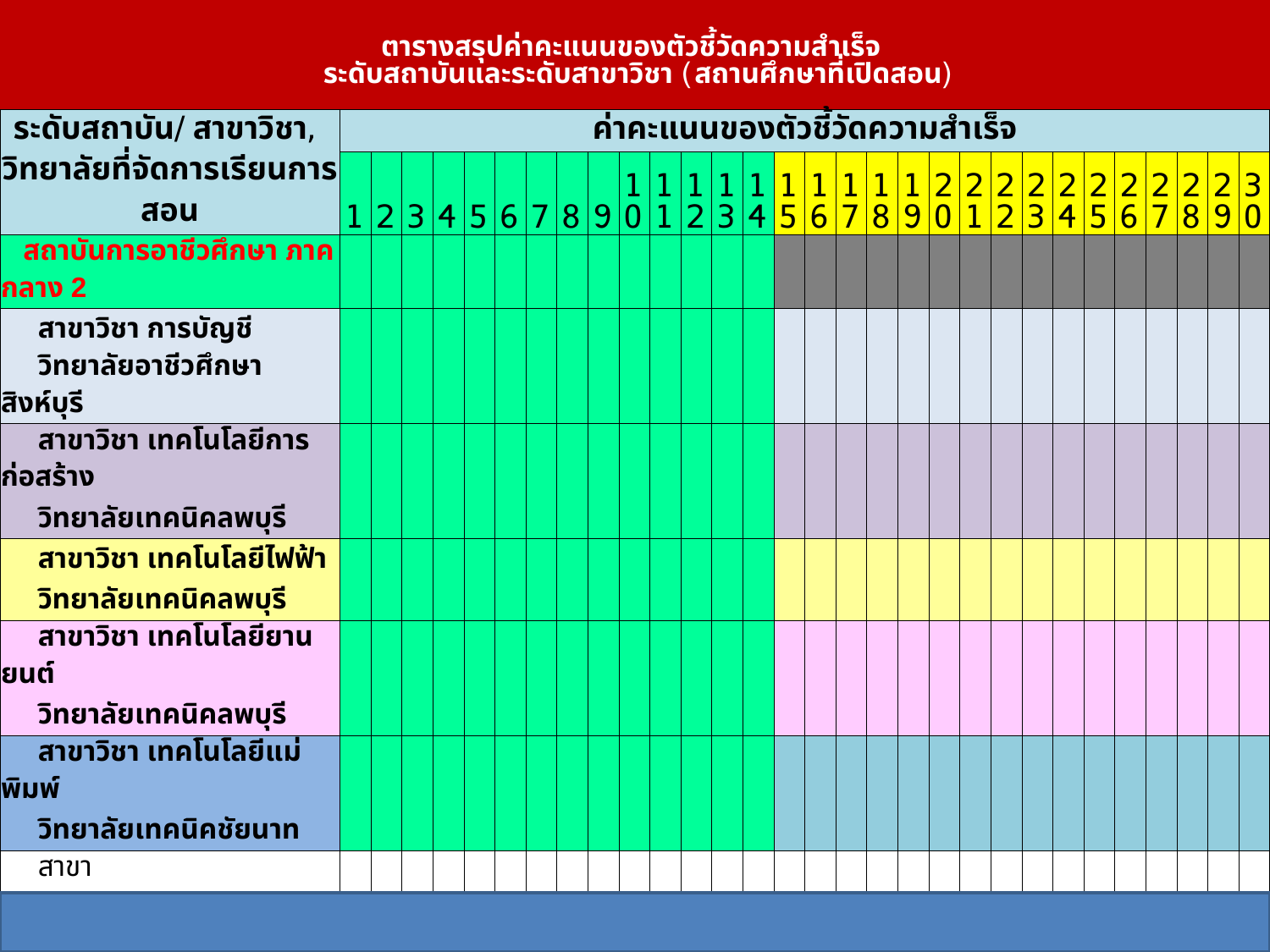

| ตารางสรุปค่าคะแนนของตัวชี้วัดความสำเร็จ ระดับสถาบันและระดับสาขาวิชา (สถานศึกษาที่เปิดสอน) |  |  |  |  |  |  |  |  |  |  |  |  |  |  |  |  |  |  |  |  |  |  |  |  |  |  |  |  |  |  |
| --- | --- | --- | --- | --- | --- | --- | --- | --- | --- | --- | --- | --- | --- | --- | --- | --- | --- | --- | --- | --- | --- | --- | --- | --- | --- | --- | --- | --- | --- | --- |
|  |  |  |  |  |  |  |  |  |  |  |  |  |  |  |  |  |  |  |  |  |  |  |  |  |  |  |  |  |  |  |
| ระดับสถาบัน/สาขาวิชา, วิทยาลัยที่จัดการเรียนการสอน | ค่าคะแนนของตัวชี้วัดความสำเร็จ |  |  |  |  |  |  |  |  |  |  |  |  |  |  |  |  |  |  |  |  |  |  |  |  |  |  |  |  |  |
|  | 1 | 2 | 3 | 4 | 5 | 6 | 7 | 8 | 9 | 10 | 11 | 12 | 13 | 14 | 15 | 16 | 17 | 18 | 19 | 20 | 21 | 22 | 23 | 24 | 25 | 26 | 27 | 28 | 29 | 30 |
| สถาบันการอาชีวศึกษา ภาคกลาง 2 |  |  |  |  |  |  |  |  |  |  |  |  |  |  |  |  |  |  |  |  |  |  |  |  |  |  |  |  |  |  |
| สาขาวิชา การบัญชี |  |  |  |  |  |  |  |  |  |  |  |  |  |  |  |  |  |  |  |  |  |  |  |  |  |  |  |  |  |  |
| วิทยาลัยอาชีวศึกษาสิงห์บุรี |  |  |  |  |  |  |  |  |  |  |  |  |  |  |  |  |  |  |  |  |  |  |  |  |  |  |  |  |  |  |
| สาขาวิชา เทคโนโลยีการก่อสร้าง |  |  |  |  |  |  |  |  |  |  |  |  |  |  |  |  |  |  |  |  |  |  |  |  |  |  |  |  |  |  |
| วิทยาลัยเทคนิคลพบุรี |  |  |  |  |  |  |  |  |  |  |  |  |  |  |  |  |  |  |  |  |  |  |  |  |  |  |  |  |  |  |
| สาขาวิชา เทคโนโลยีไฟฟ้า |  |  |  |  |  |  |  |  |  |  |  |  |  |  |  |  |  |  |  |  |  |  |  |  |  |  |  |  |  |  |
| วิทยาลัยเทคนิคลพบุรี |  |  |  |  |  |  |  |  |  |  |  |  |  |  |  |  |  |  |  |  |  |  |  |  |  |  |  |  |  |  |
| สาขาวิชา เทคโนโลยียานยนต์ |  |  |  |  |  |  |  |  |  |  |  |  |  |  |  |  |  |  |  |  |  |  |  |  |  |  |  |  |  |  |
| วิทยาลัยเทคนิคลพบุรี |  |  |  |  |  |  |  |  |  |  |  |  |  |  |  |  |  |  |  |  |  |  |  |  |  |  |  |  |  |  |
| สาขาวิชา เทคโนโลยีแม่พิมพ์ |  |  |  |  |  |  |  |  |  |  |  |  |  |  |  |  |  |  |  |  |  |  |  |  |  |  |  |  |  |  |
| วิทยาลัยเทคนิคชัยนาท |  |  |  |  |  |  |  |  |  |  |  |  |  |  |  |  |  |  |  |  |  |  |  |  |  |  |  |  |  |  |
| สาขาวิชา.................................................... |  |  |  |  |  |  |  |  |  |  |  |  |  |  |  |  |  |  |  |  |  |  |  |  |  |  |  |  |  |  |
| วิทยาลัย...................................................... |  |  |  |  |  |  |  |  |  |  |  |  |  |  |  |  |  |  |  |  |  |  |  |  |  |  |  |  |  |  |
| สาขาวิชา.................................................... |  |  |  |  |  |  |  |  |  |  |  |  |  |  |  |  |  |  |  |  |  |  |  |  |  |  |  |  |  |  |
| วิทยาลัย...................................................... |  |  |  |  |  |  |  |  |  |  |  |  |  |  |  |  |  |  |  |  |  |  |  |  |  |  |  |  |  |  |
| สาขาวิชา.................................................... |  |  |  |  |  |  |  |  |  |  |  |  |  |  |  |  |  |  |  |  |  |  |  |  |  |  |  |  |  |  |
| วิทยาลัย...................................................... |  |  |  |  |  |  |  |  |  |  |  |  |  |  |  |  |  |  |  |  |  |  |  |  |  |  |  |  |  |  |
การประกันคุณภาพ สถาบันภาคกลาง 2 (27-28 เม.ย. 60)
35